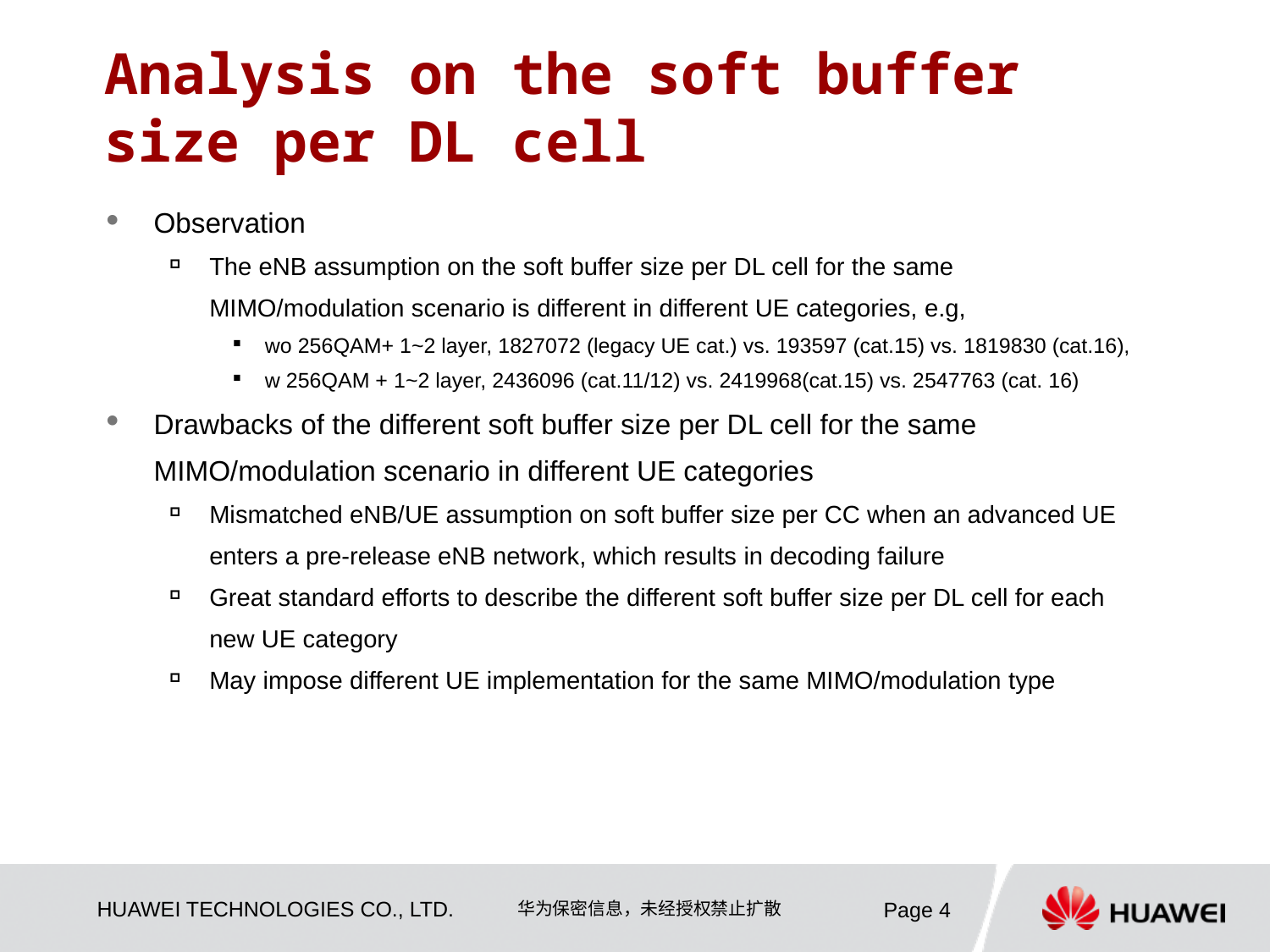

# Analysis on the soft buffer size per DL cell
Observation
The eNB assumption on the soft buffer size per DL cell for the same MIMO/modulation scenario is different in different UE categories, e.g,
wo 256QAM+ 1~2 layer, 1827072 (legacy UE cat.) vs. 193597 (cat.15) vs. 1819830 (cat.16),
w 256QAM + 1~2 layer, 2436096 (cat.11/12) vs. 2419968(cat.15) vs. 2547763 (cat. 16)
Drawbacks of the different soft buffer size per DL cell for the same MIMO/modulation scenario in different UE categories
Mismatched eNB/UE assumption on soft buffer size per CC when an advanced UE enters a pre-release eNB network, which results in decoding failure
Great standard efforts to describe the different soft buffer size per DL cell for each new UE category
May impose different UE implementation for the same MIMO/modulation type